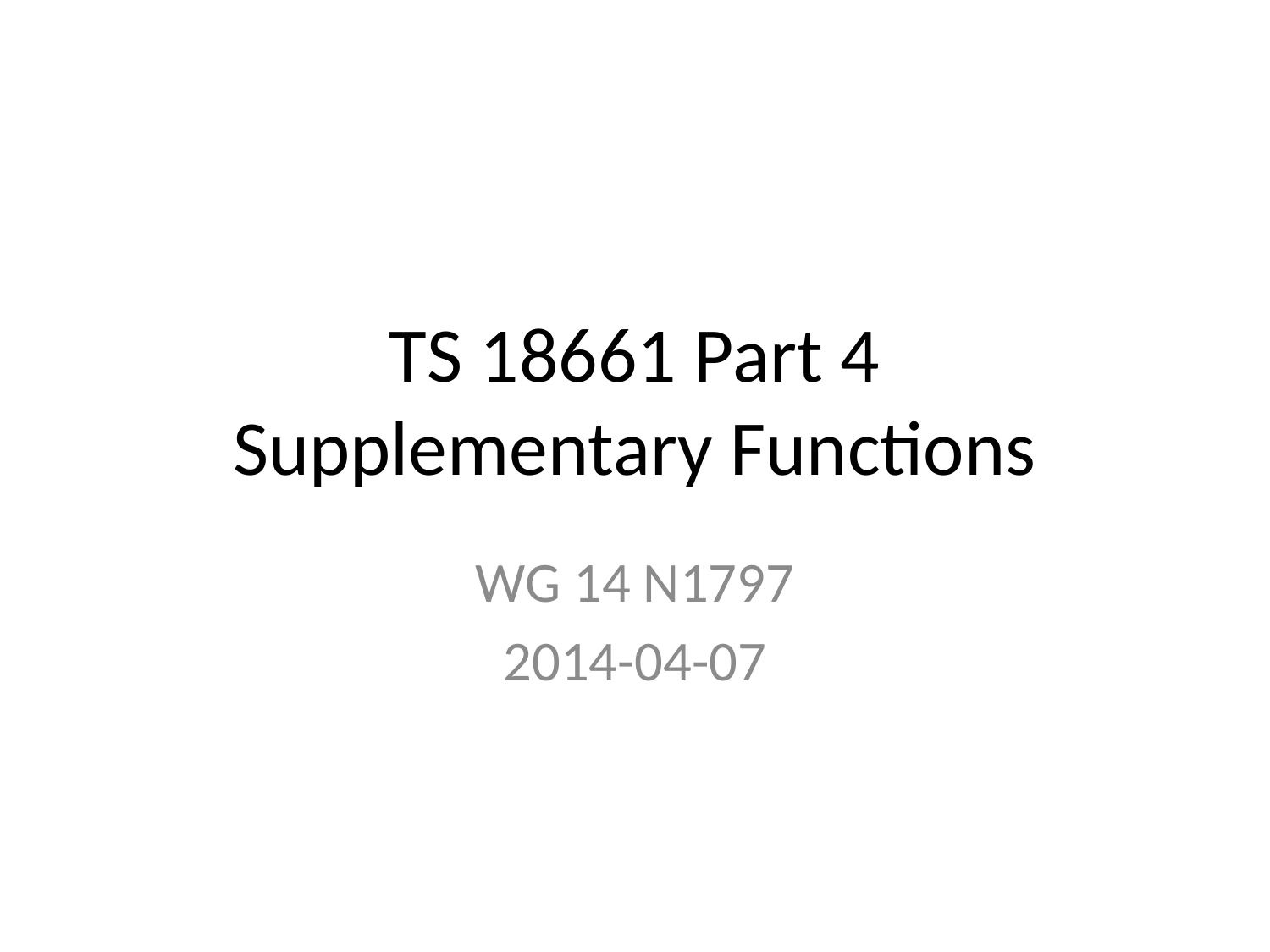

# TS 18661 Part 4 Supplementary Functions
WG 14 N1797
2014-04-07